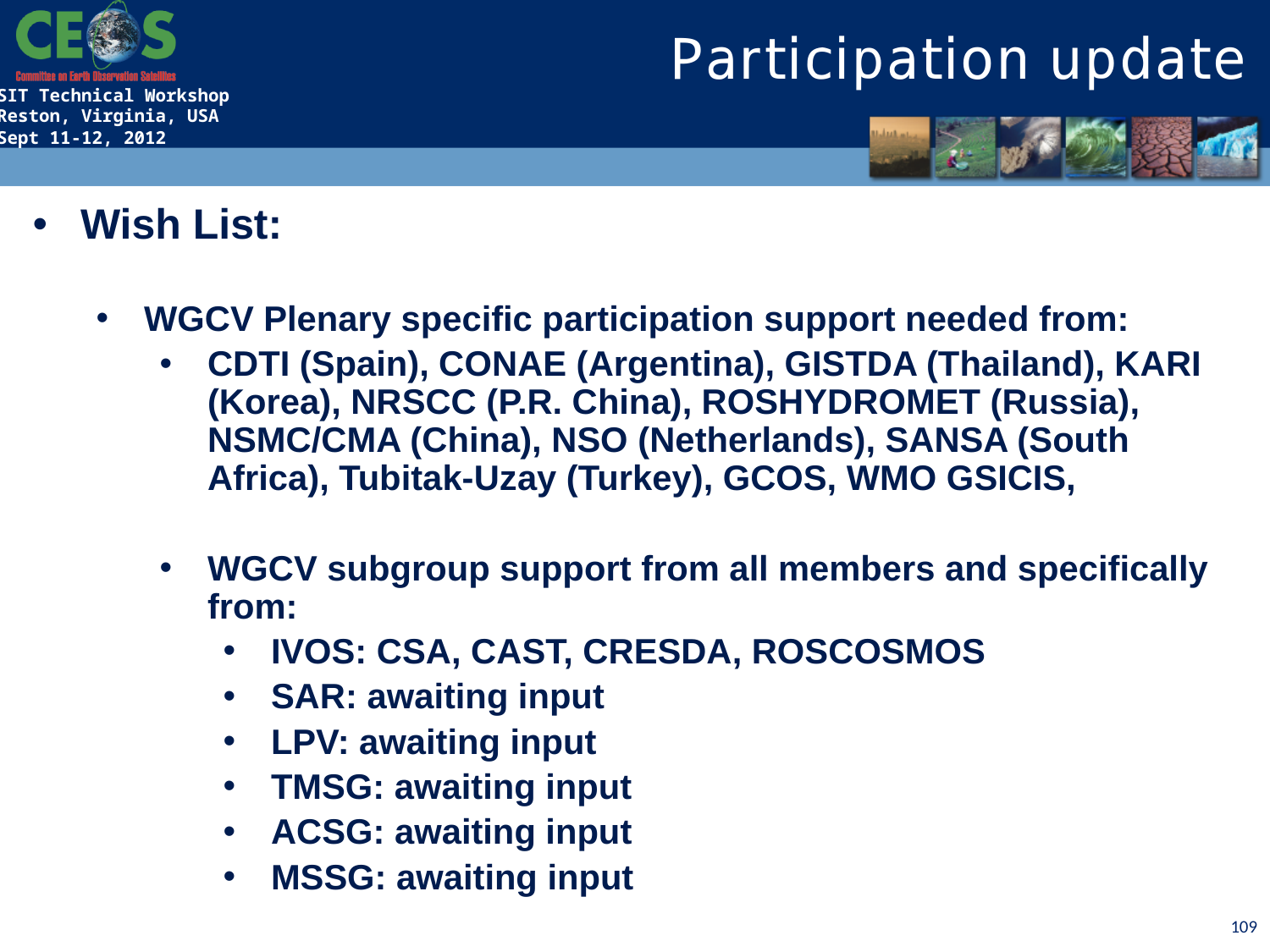

Participation update
Wish List:

WGCV Plenary specific participation support needed from:
CDTI (Spain), CONAE (Argentina), GISTDA (Thailand), KARI (Korea), NRSCC (P.R. China), ROSHYDROMET (Russia), NSMC/CMA (China), NSO (Netherlands), SANSA (South Africa), Tubitak-Uzay (Turkey), GCOS, WMO GSICIS,

WGCV subgroup support from all members and specifically from:
IVOS: CSA, CAST, CRESDA, ROSCOSMOS
SAR: awaiting input
LPV: awaiting input
TMSG: awaiting input
ACSG: awaiting input
MSSG: awaiting input
109